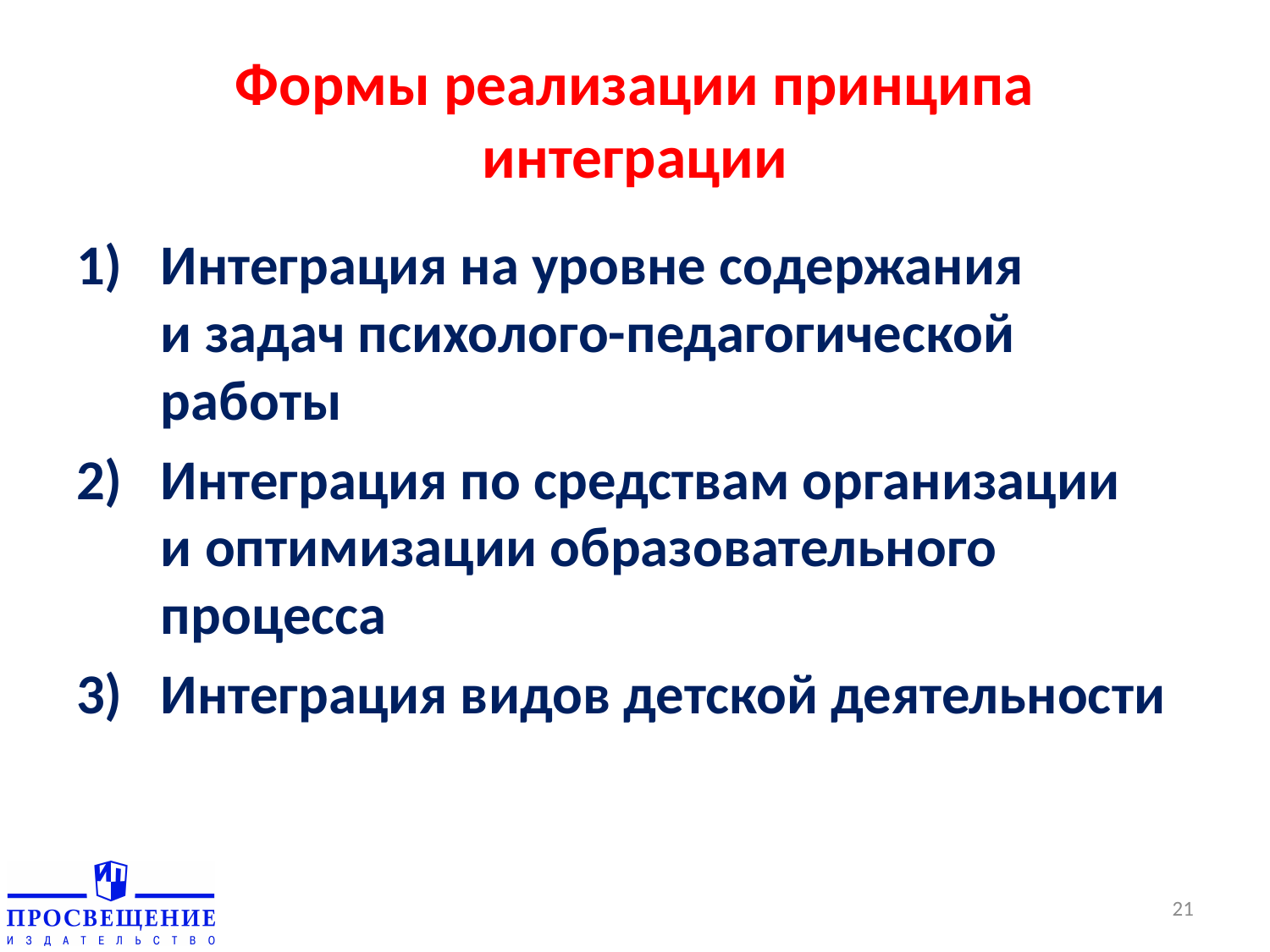

Формы реализации принципа интеграции
Интеграция на уровне содержания
и задач психолого-педагогической работы
Интеграция по средствам организации
и оптимизации образовательного процесса
Интеграция видов детской деятельности
21